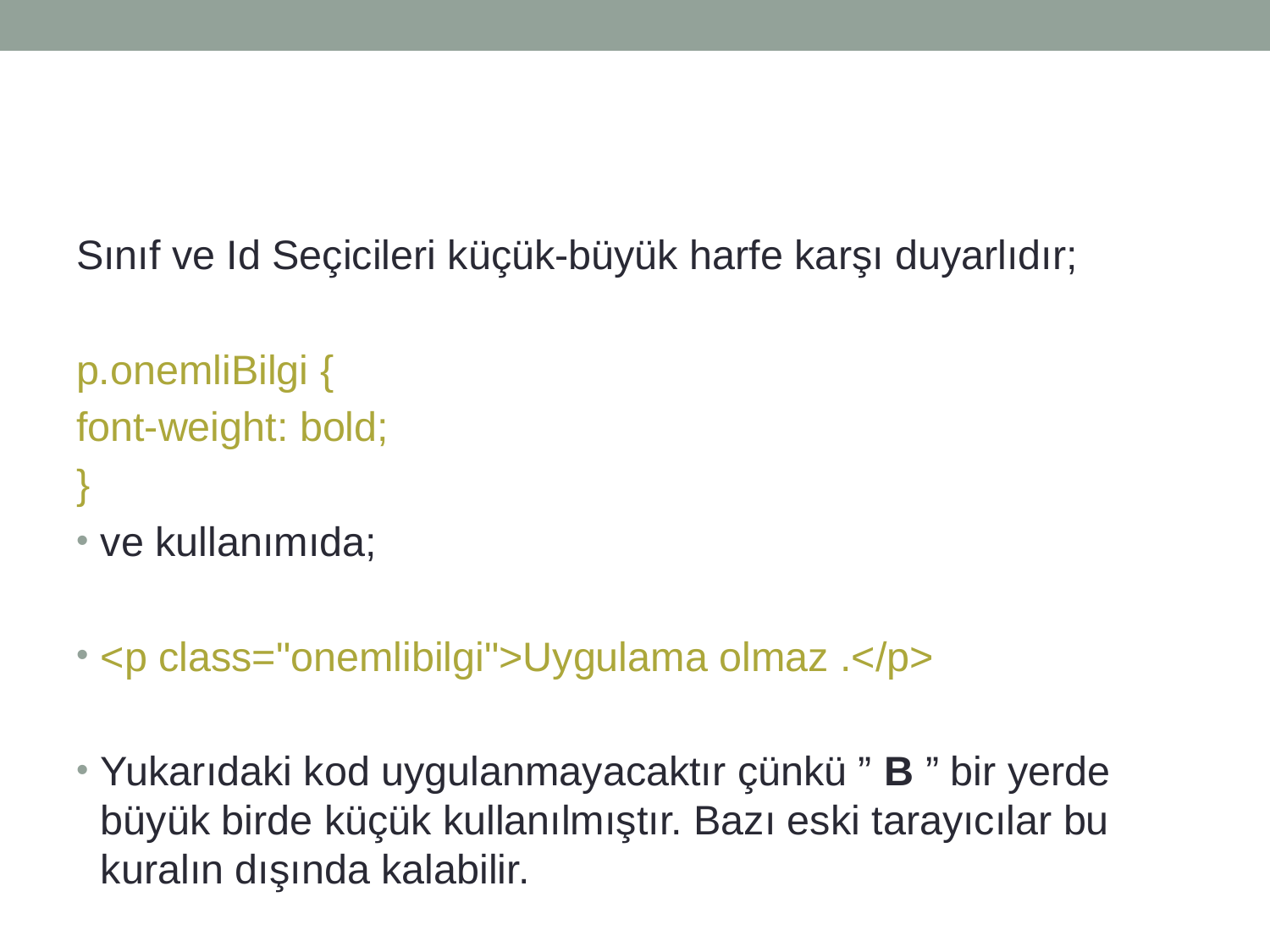

#
Sınıf ve Id Seçicileri küçük-büyük harfe karşı duyarlıdır;

p.onemliBilgi {
font-weight: bold;
}
ve kullanımıda;

<p class="onemlibilgi">Uygulama olmaz .</p>

Yukarıdaki kod uygulanmayacaktır çünkü ” B ” bir yerde büyük birde küçük kullanılmıştır. Bazı eski tarayıcılar bu kuralın dışında kalabilir.